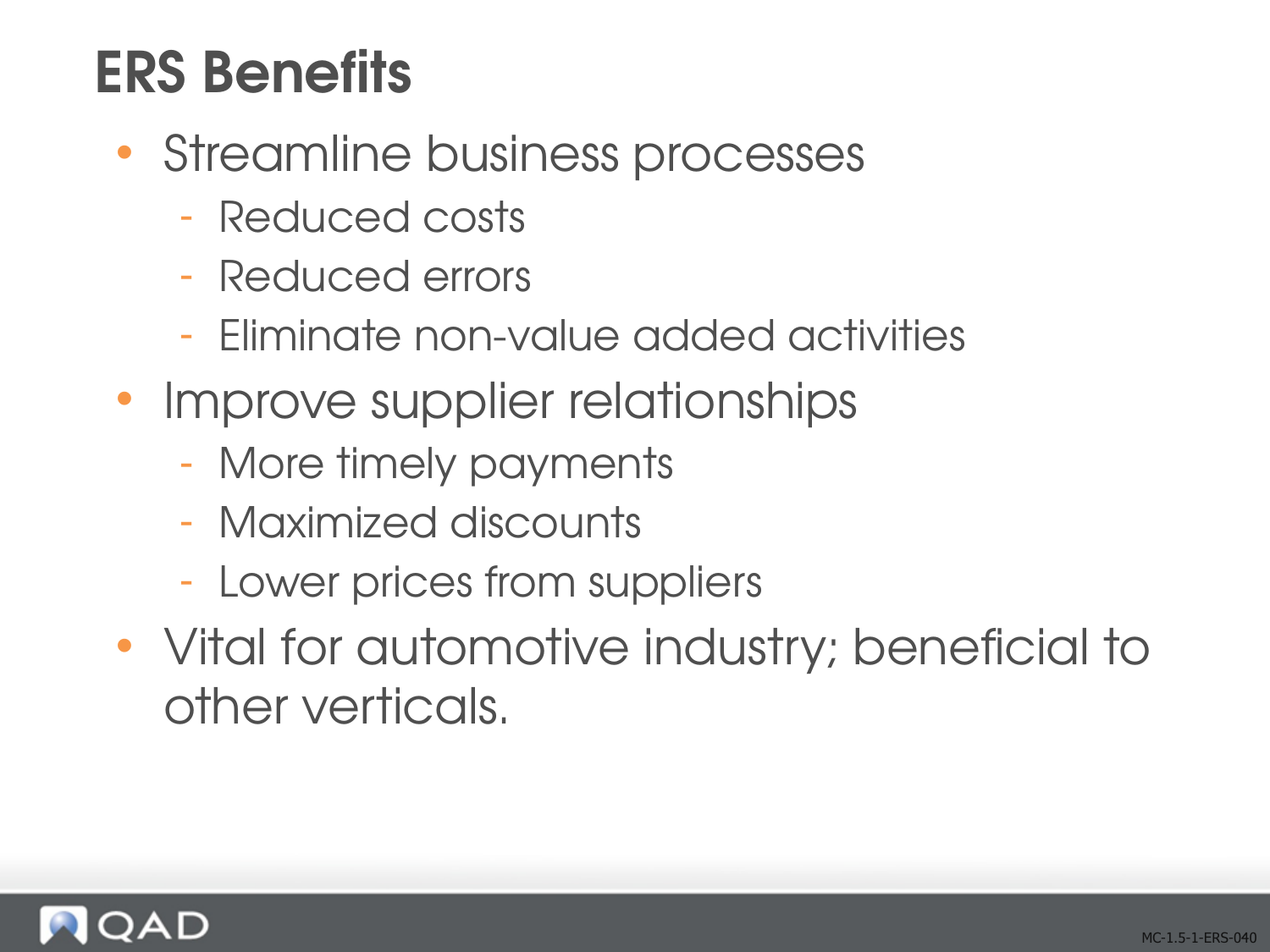

ERS Benefits
Streamline business processes
Reduced costs
Reduced errors
Eliminate non-value added activities
Improve supplier relationships
More timely payments
Maximized discounts
Lower prices from suppliers
Vital for automotive industry; beneficial to other verticals.

MC-1.5-1-ERS-040